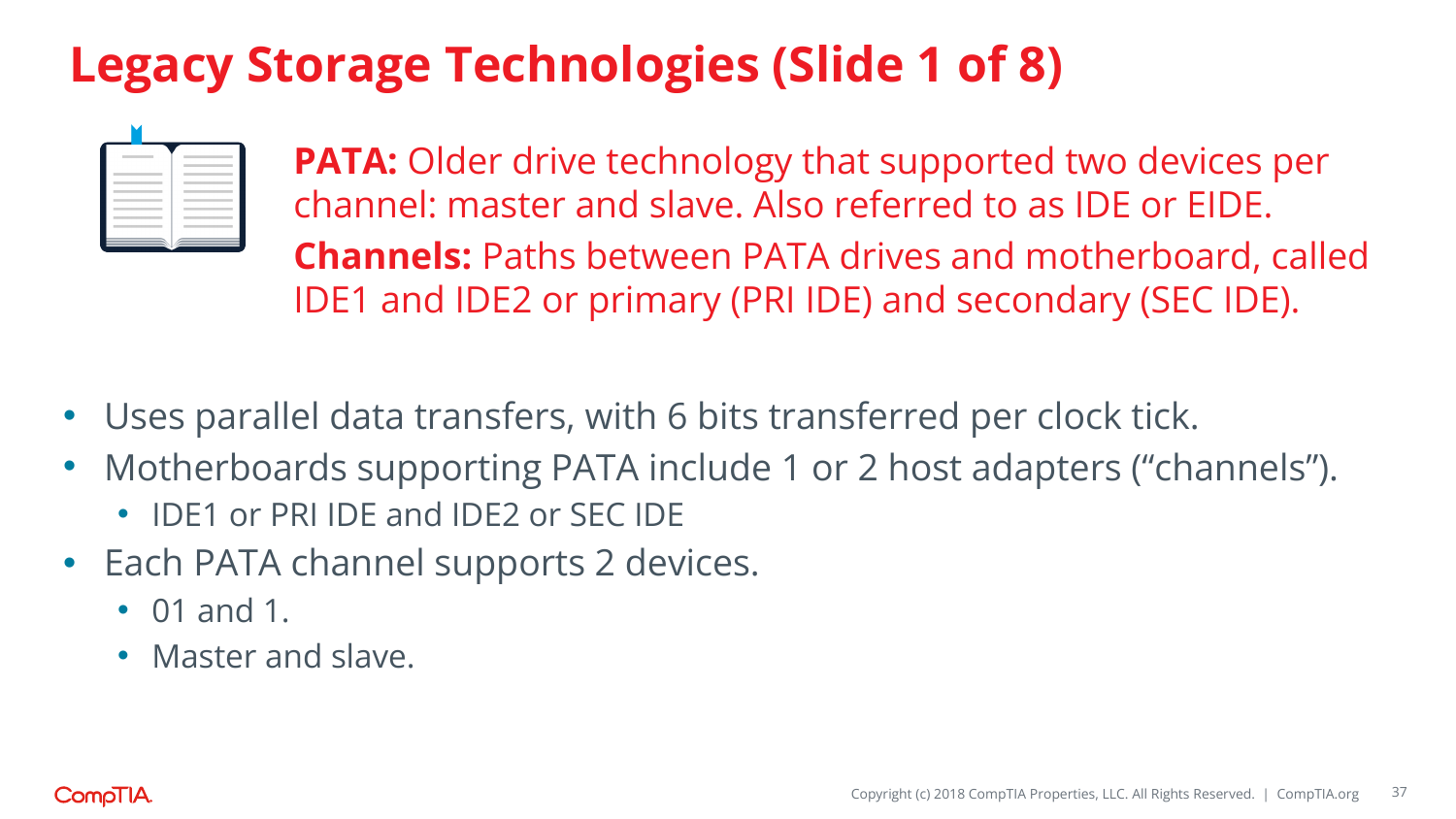

# Legacy Storage Technologies (Slide 1 of 8)
PATA: Older drive technology that supported two devices per channel: master and slave. Also referred to as IDE or EIDE.
Channels: Paths between PATA drives and motherboard, called IDE1 and IDE2 or primary (PRI IDE) and secondary (SEC IDE).
Uses parallel data transfers, with 6 bits transferred per clock tick.
Motherboards supporting PATA include 1 or 2 host adapters (“channels”).
IDE1 or PRI IDE and IDE2 or SEC IDE
Each PATA channel supports 2 devices.
01 and 1.
Master and slave.
37